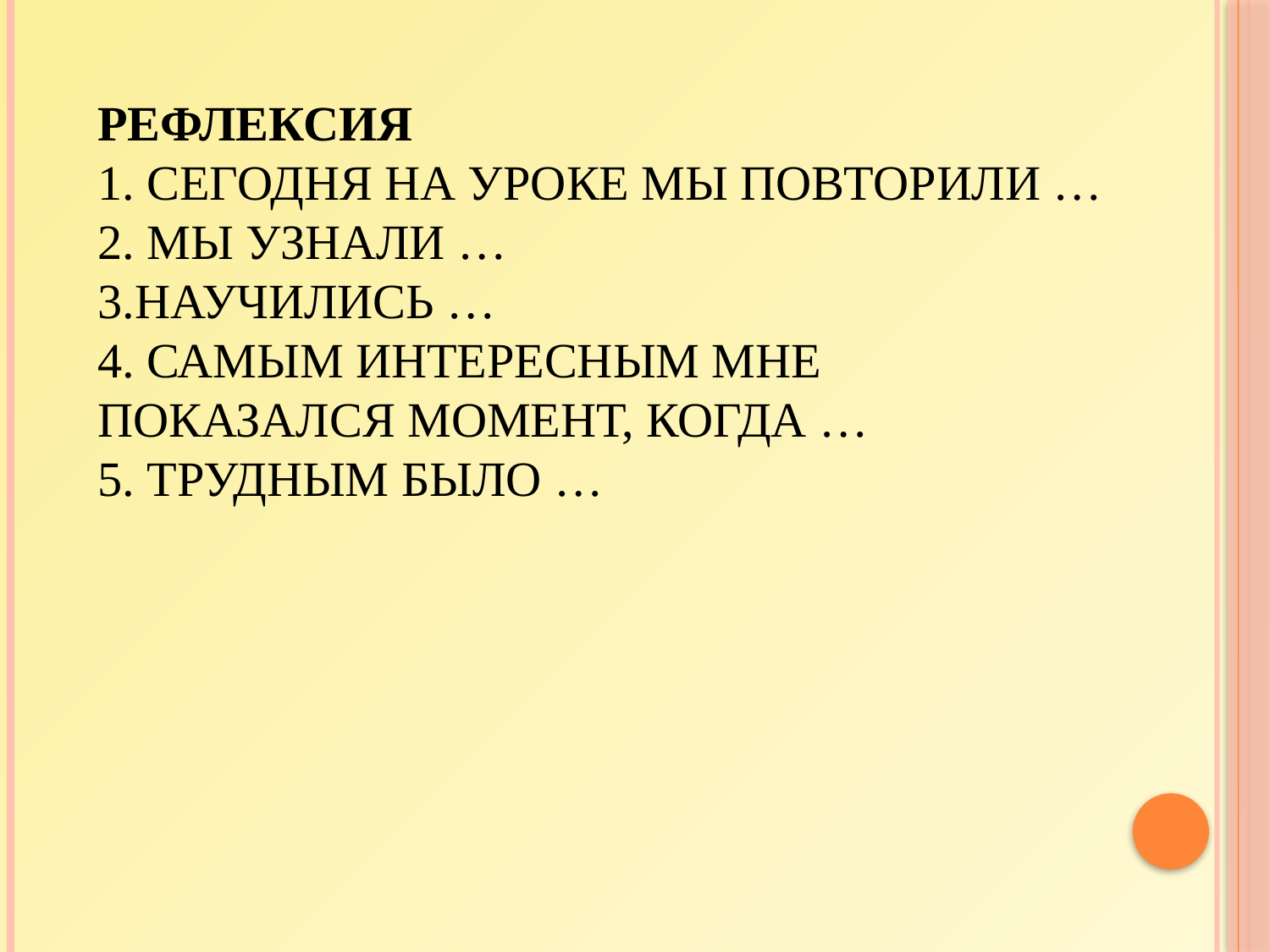

# Рефлексия 1. Сегодня на уроке мы повторили … 2. Мы узнали … 3.Научились … 4. самым интересным мне показался момент, когда … 5. трудным было …